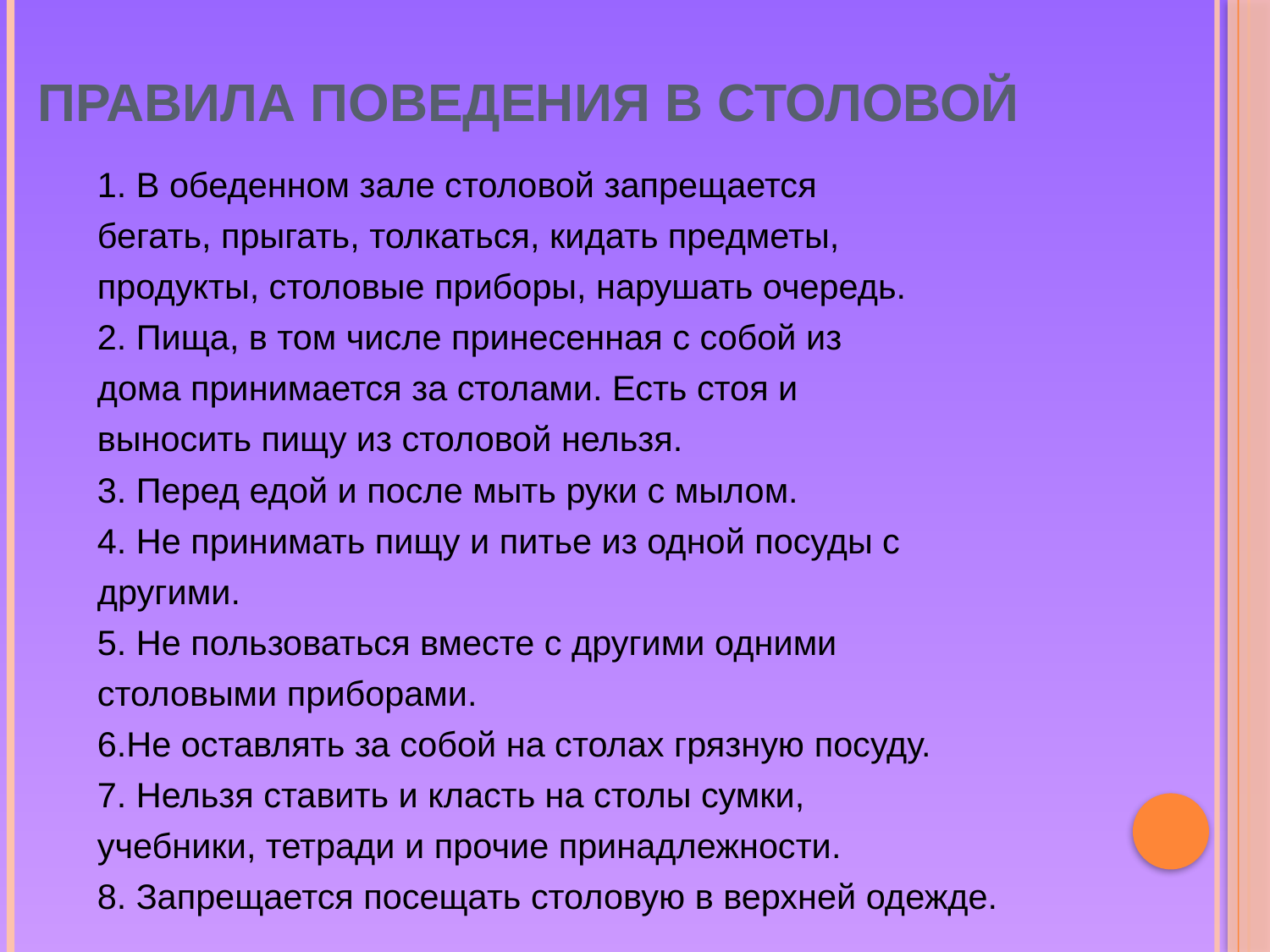

# Правила поведения в столовой
1. В обеденном зале столовой запрещается
бегать, прыгать, толкаться, кидать предметы,
продукты, столовые приборы, нарушать очередь.
2. Пища, в том числе принесенная с собой из
дома принимается за столами. Есть стоя и
выносить пищу из столовой нельзя.
3. Перед едой и после мыть руки с мылом.
4. Не принимать пищу и питье из одной посуды с
другими.
5. Не пользоваться вместе с другими одними
столовыми приборами.
6.Не оставлять за собой на столах грязную посуду.
7. Нельзя ставить и класть на столы сумки,
учебники, тетради и прочие принадлежности.
8. Запрещается посещать столовую в верхней одежде.